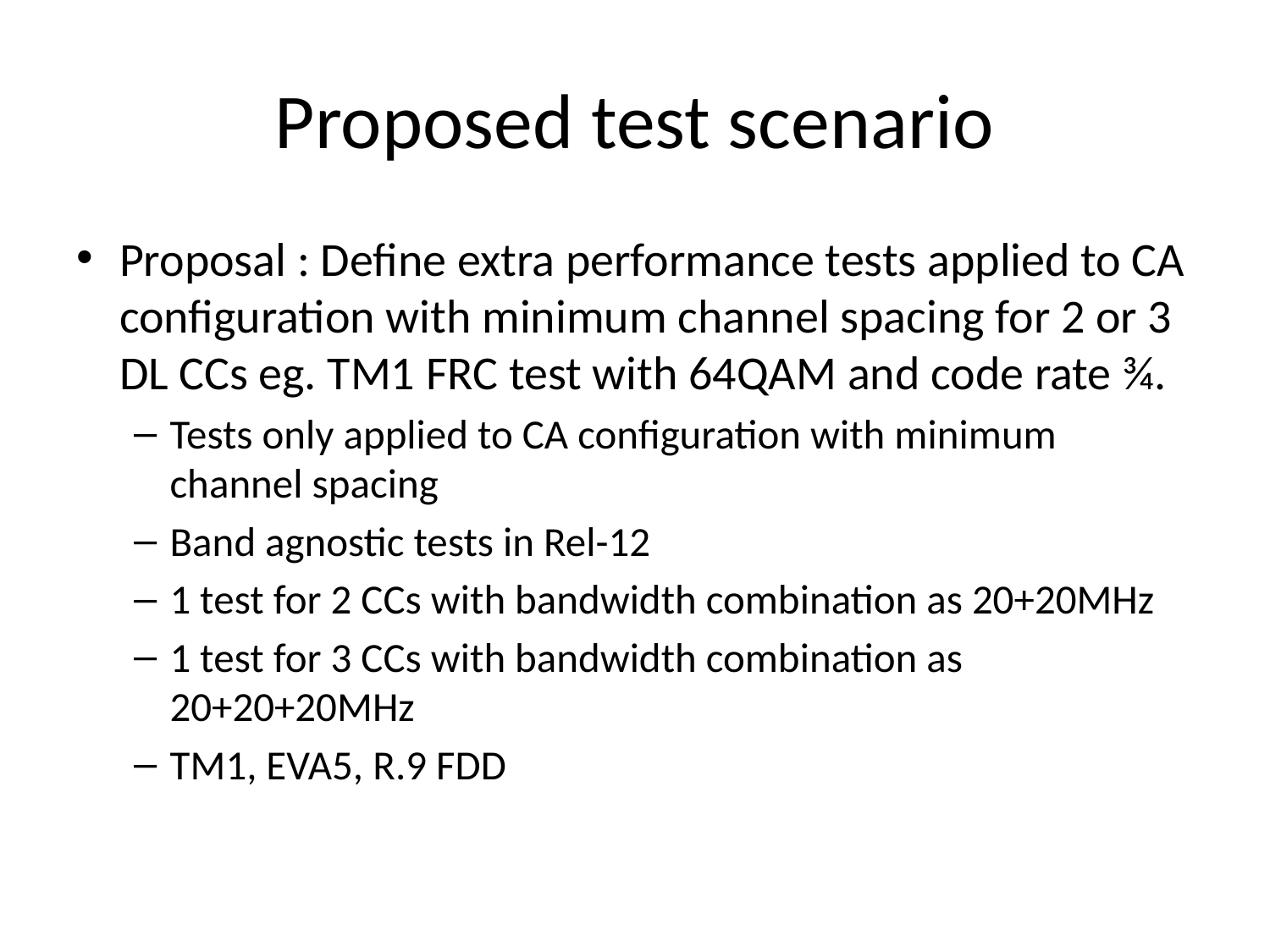

# Proposed test scenario
Proposal : Define extra performance tests applied to CA configuration with minimum channel spacing for 2 or 3 DL CCs eg. TM1 FRC test with 64QAM and code rate ¾.
Tests only applied to CA configuration with minimum channel spacing
Band agnostic tests in Rel-12
1 test for 2 CCs with bandwidth combination as 20+20MHz
1 test for 3 CCs with bandwidth combination as 20+20+20MHz
TM1, EVA5, R.9 FDD